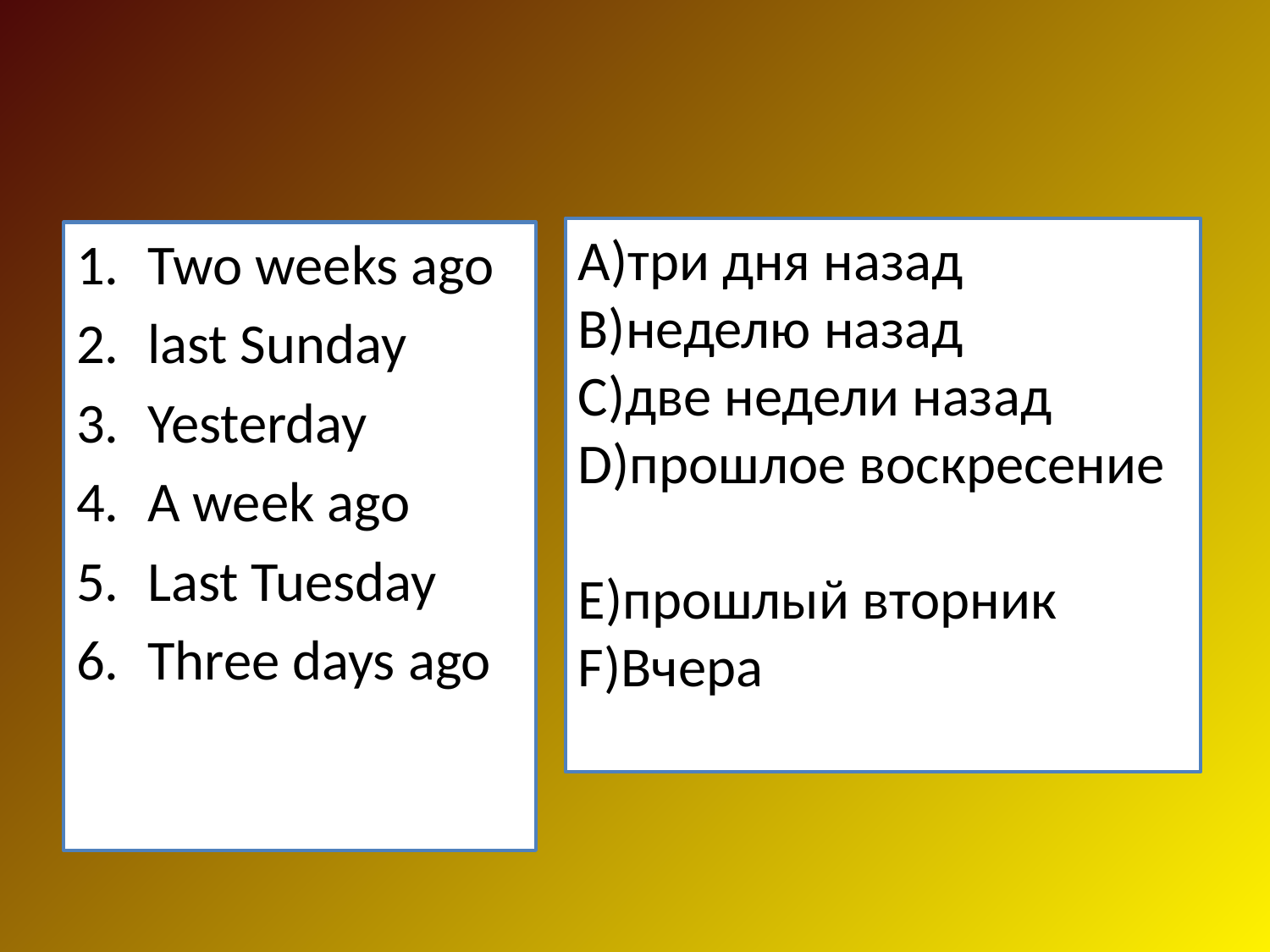

#
А)три дня назад
B)неделю назад
C)две недели назад
D)прошлое воскресение

E)прошлый вторник
F)Вчера

Two weeks ago
last Sunday
Yesterday
A week ago
Last Tuesday
Three days ago